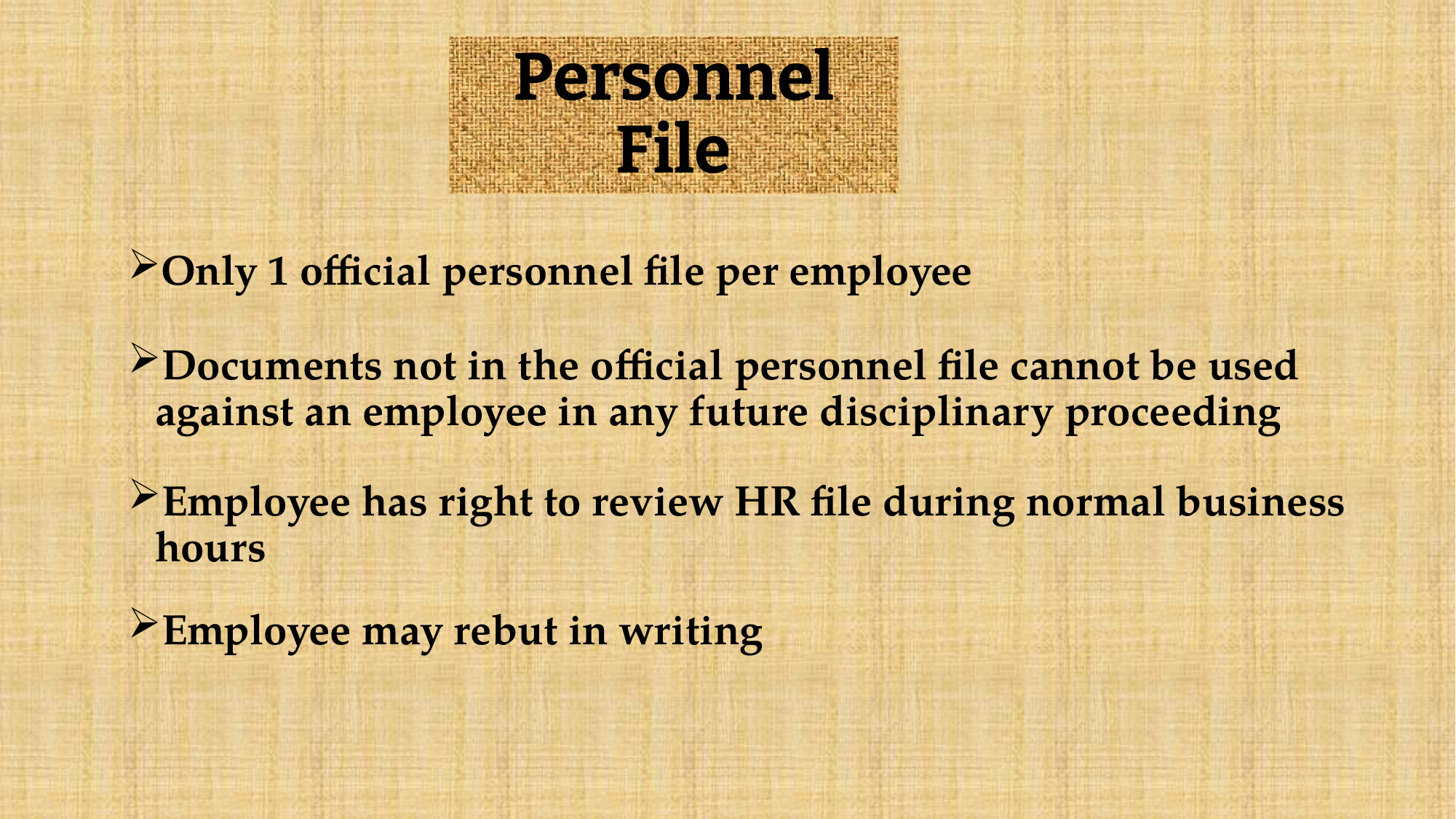

# Personnel File
Only 1 official personnel file per employee
Documents not in the official personnel file cannot be used against an employee in any future disciplinary proceeding
Employee has right to review HR file during normal business hours
Employee may rebut in writing